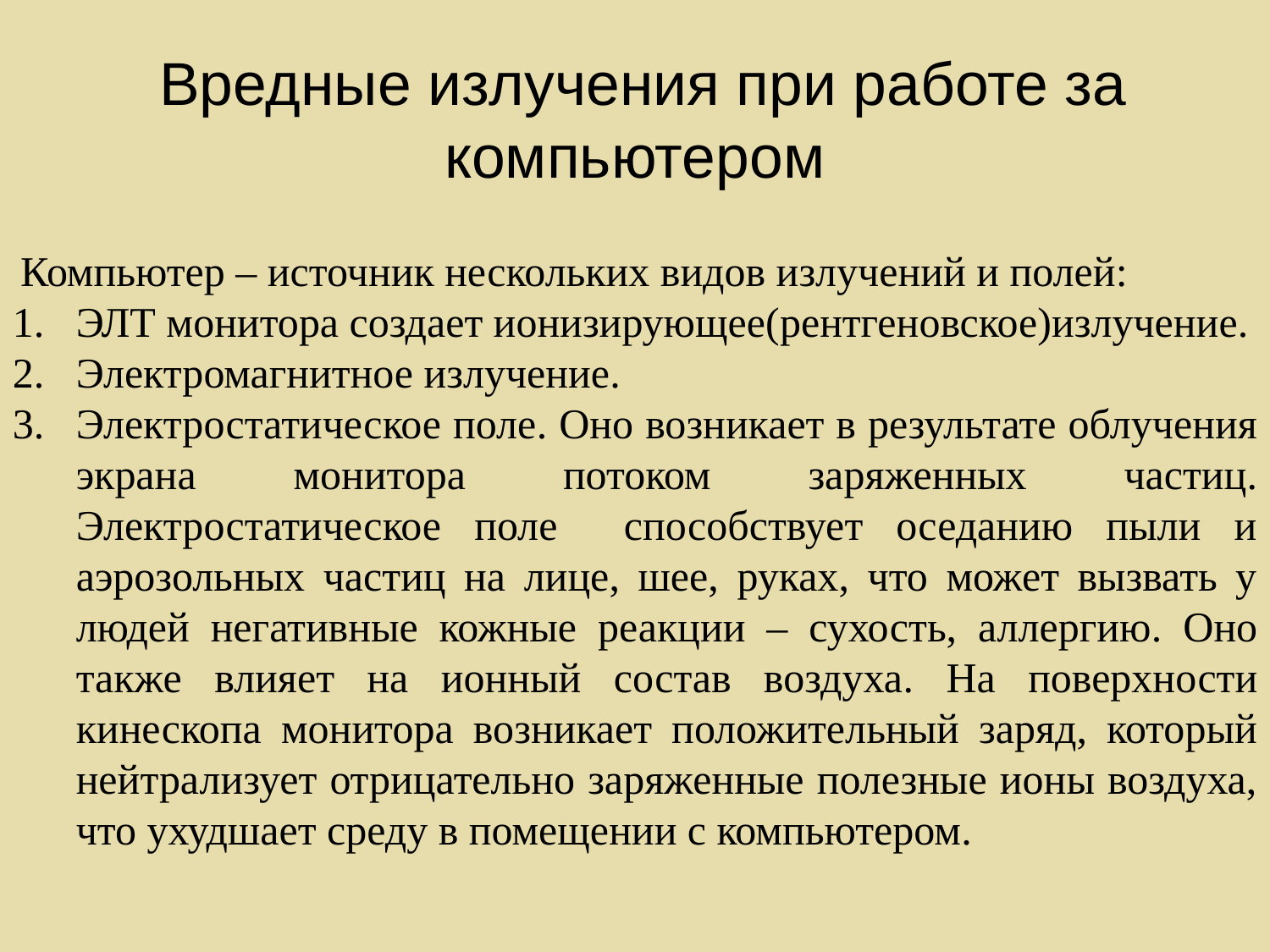

# Вредные излучения при работе за компьютером
 Компьютер – источник нескольких видов излучений и полей:
ЭЛТ монитора создает ионизирующее(рентгеновское)излучение.
Электромагнитное излучение.
Электростатическое поле. Оно возникает в результате облучения экрана монитора потоком заряженных частиц. Электростатическое поле  способствует оседанию пыли и аэрозольных частиц на лице, шее, руках, что может вызвать у людей негативные кожные реакции – сухость, аллергию. Оно также влияет на ионный состав воздуха. На поверхности кинескопа монитора возникает положительный заряд, который нейтрализует отрицательно заряженные полезные ионы воздуха, что ухудшает среду в помещении с компьютером.